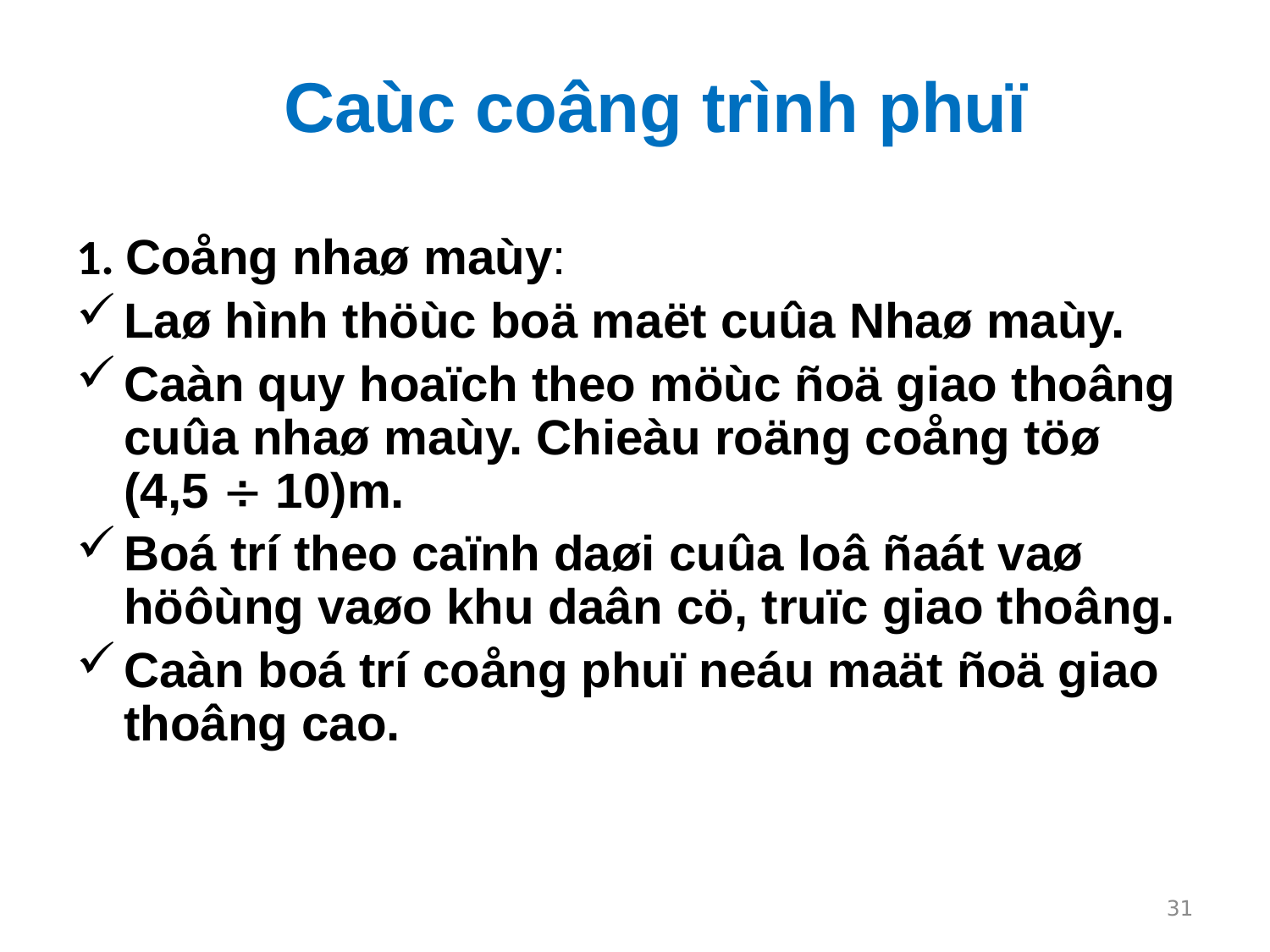

# Caùc coâng trình phuï
1. Coång nhaø maùy:
Laø hình thöùc boä maët cuûa Nhaø maùy.
Caàn quy hoaïch theo möùc ñoä giao thoâng cuûa nhaø maùy. Chieàu roäng coång töø
(4,5 ÷ 10)m.
Boá trí theo caïnh daøi cuûa loâ ñaát vaø höôùng vaøo khu daân cö, truïc giao thoâng.
Caàn boá trí coång phuï neáu maät ñoä giao thoâng cao.
31